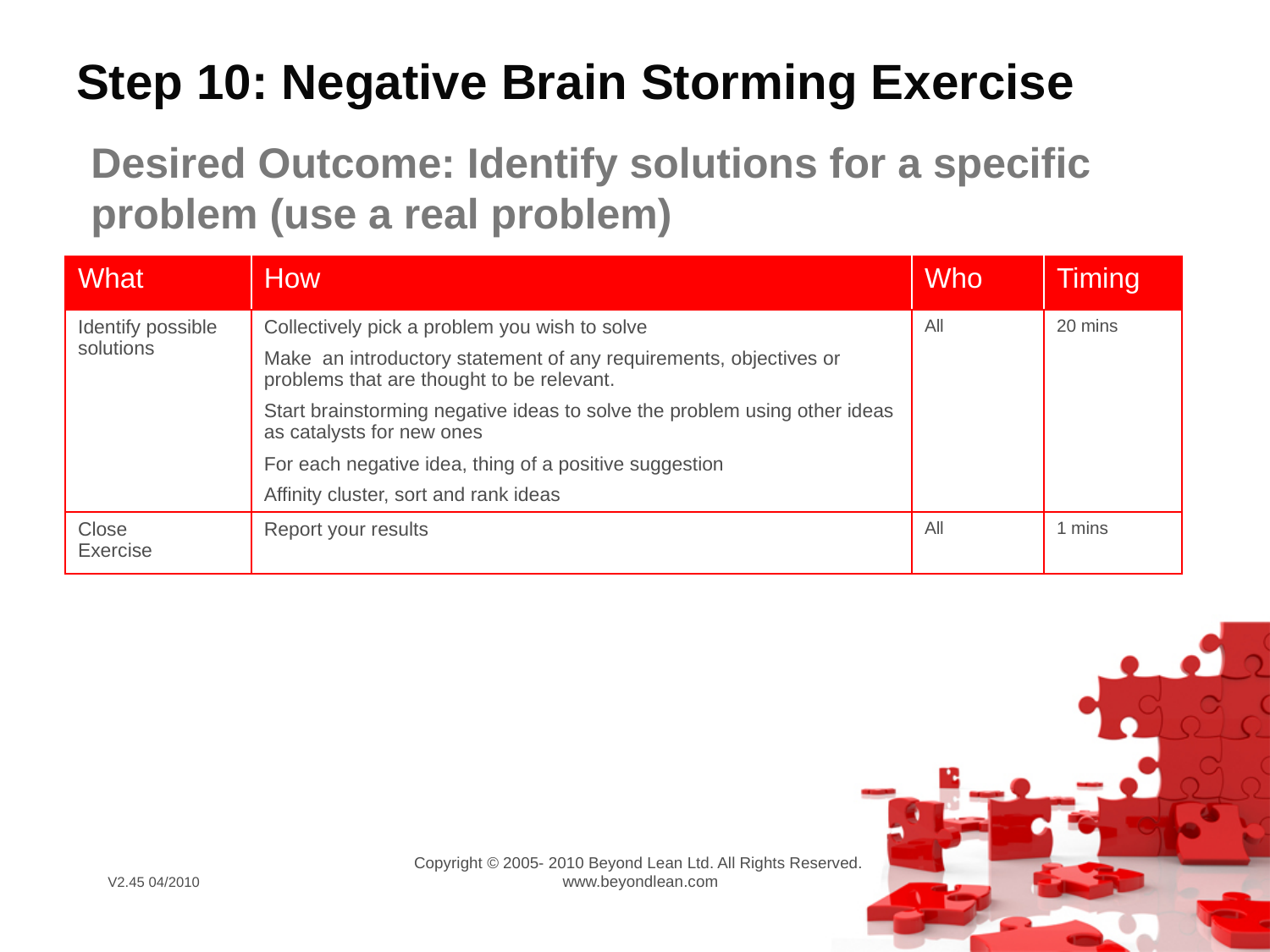

# Step 10: Negative Brain Storming Exercise
Desired Outcome: Identify solutions for a specific problem (use a real problem)
| What | How | Who | Timing |
| --- | --- | --- | --- |
| Identify possible solutions | Collectively pick a problem you wish to solve Make an introductory statement of any requirements, objectives or problems that are thought to be relevant. Start brainstorming negative ideas to solve the problem using other ideas as catalysts for new ones For each negative idea, thing of a positive suggestion Affinity cluster, sort and rank ideas | All | 20 mins |
| Close Exercise | Report your results | All | 1 mins |